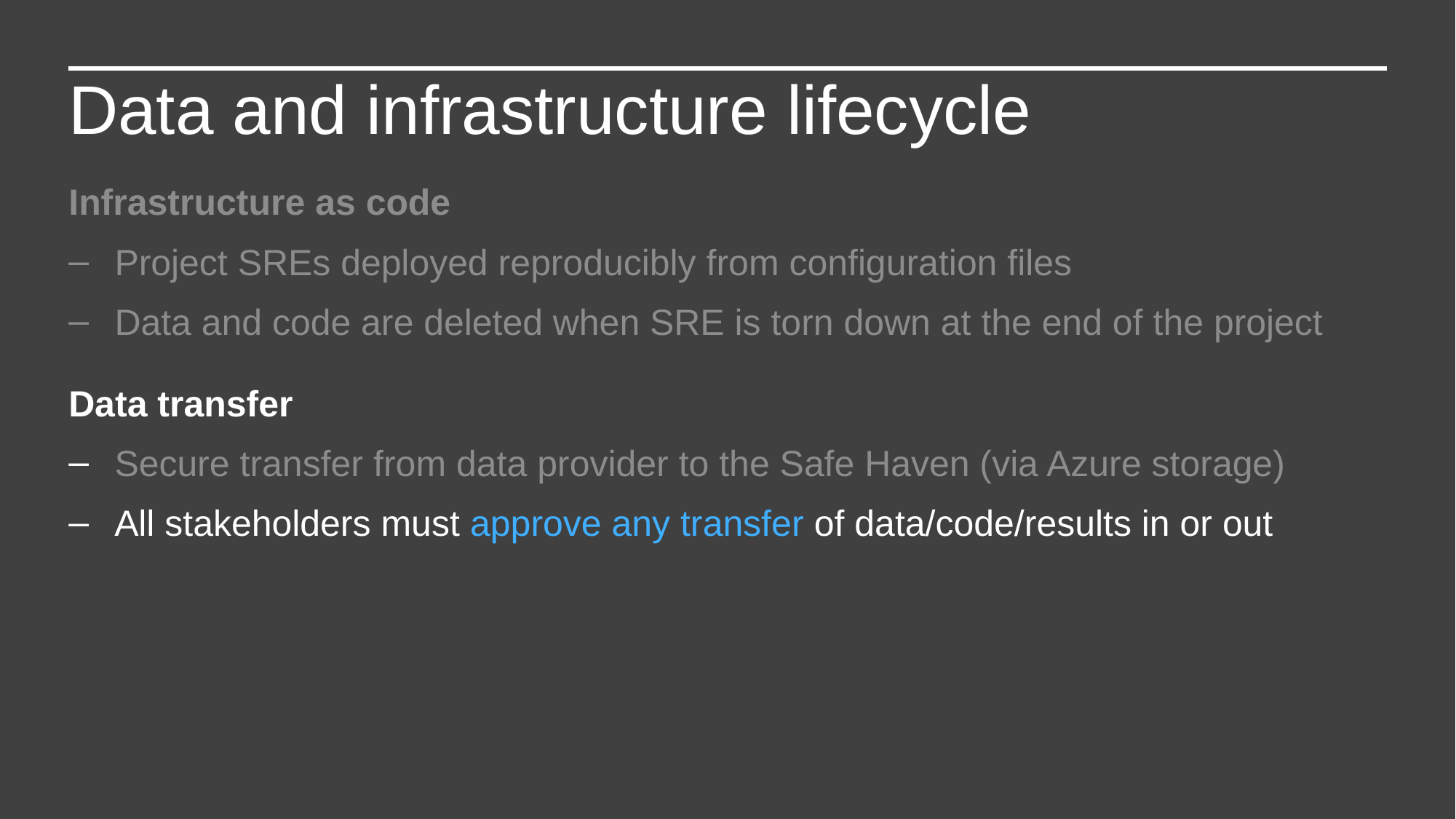

Data and infrastructure lifecycle
Infrastructure as code
Project SREs deployed reproducibly from configuration files
Data and code are deleted when SRE is torn down at the end of the project
Data transfer
Secure transfer from data provider to the Safe Haven (via Azure storage)
All stakeholders must approve any transfer of data/code/results in or out